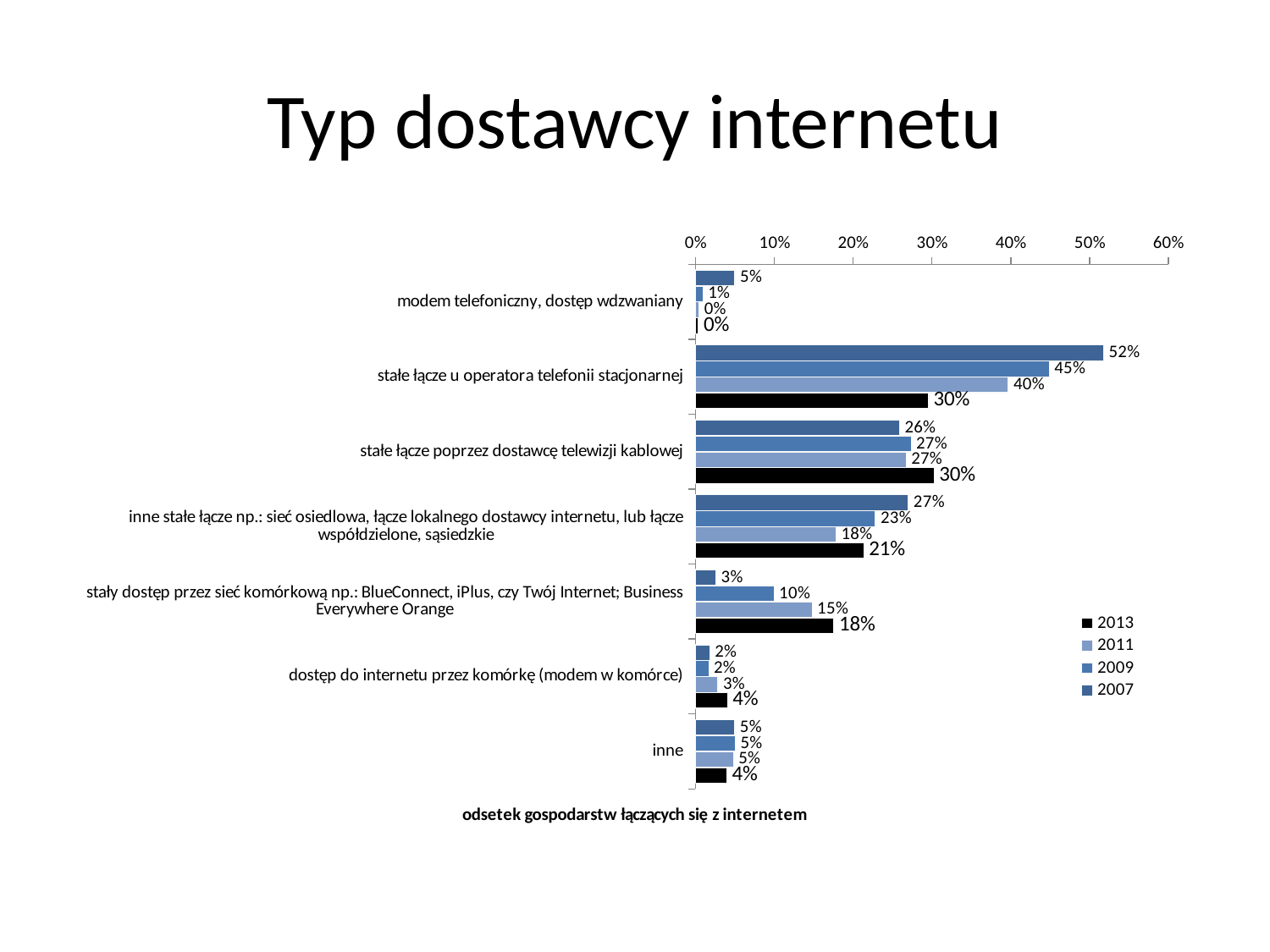

# Typ dostawcy internetu

### Chart

| Category | 2007 | 2009 | 2011 | 2013 |
|---|---|---|---|---|
| modem telefoniczny, dostęp wdzwaniany | 0.050234665285060265 | 0.00965296898732615 | 0.0048831881152178475 | 0.004 |
| stałe łącze u operatora telefonii stacjonarnej | 0.5180715543807533 | 0.44926366025024356 | 0.3971604593873634 | 0.296 |
| stałe łącze poprzez dostawcę telewizji kablowej | 0.2592619112350767 | 0.2738349844743557 | 0.26744393227146845 | 0.303 |
| inne stałe łącze np.: sieć osiedlowa, łącze lokalnego dostawcy internetu, lub łącze współdzielone, sąsiedzkie | 0.2702839238480921 | 0.22837238080215672 | 0.17861284634504784 | 0.214 |
| stały dostęp przez sieć komórkową np.: BlueConnect, iPlus, czy Twój Internet; Business Everywhere Orange | 0.026108933334676898 | 0.09986234057962062 | 0.14821082911078823 | 0.176 |
| dostęp do internetu przez komórkę (modem w komórce) | 0.018296661013043503 | 0.017016133228191066 | 0.028804169127567125 | 0.041 |
| inne | 0.05005066169354566 | 0.05070559195226432 | 0.048252494846586294 | 0.04 |